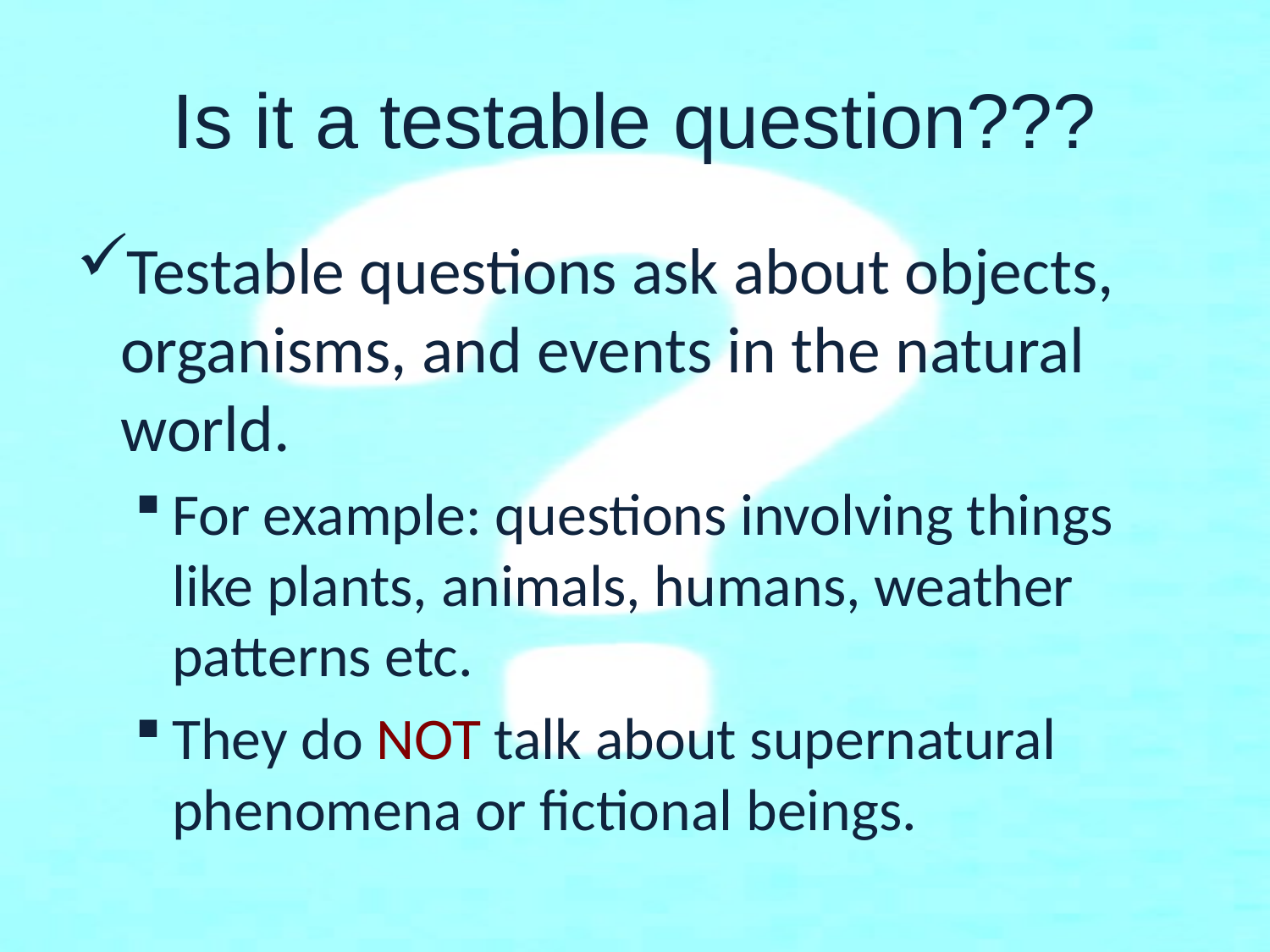

# Is it a testable question???
Testable questions ask about objects, organisms, and events in the natural world.
For example: questions involving things like plants, animals, humans, weather patterns etc.
They do NOT talk about supernatural phenomena or fictional beings.